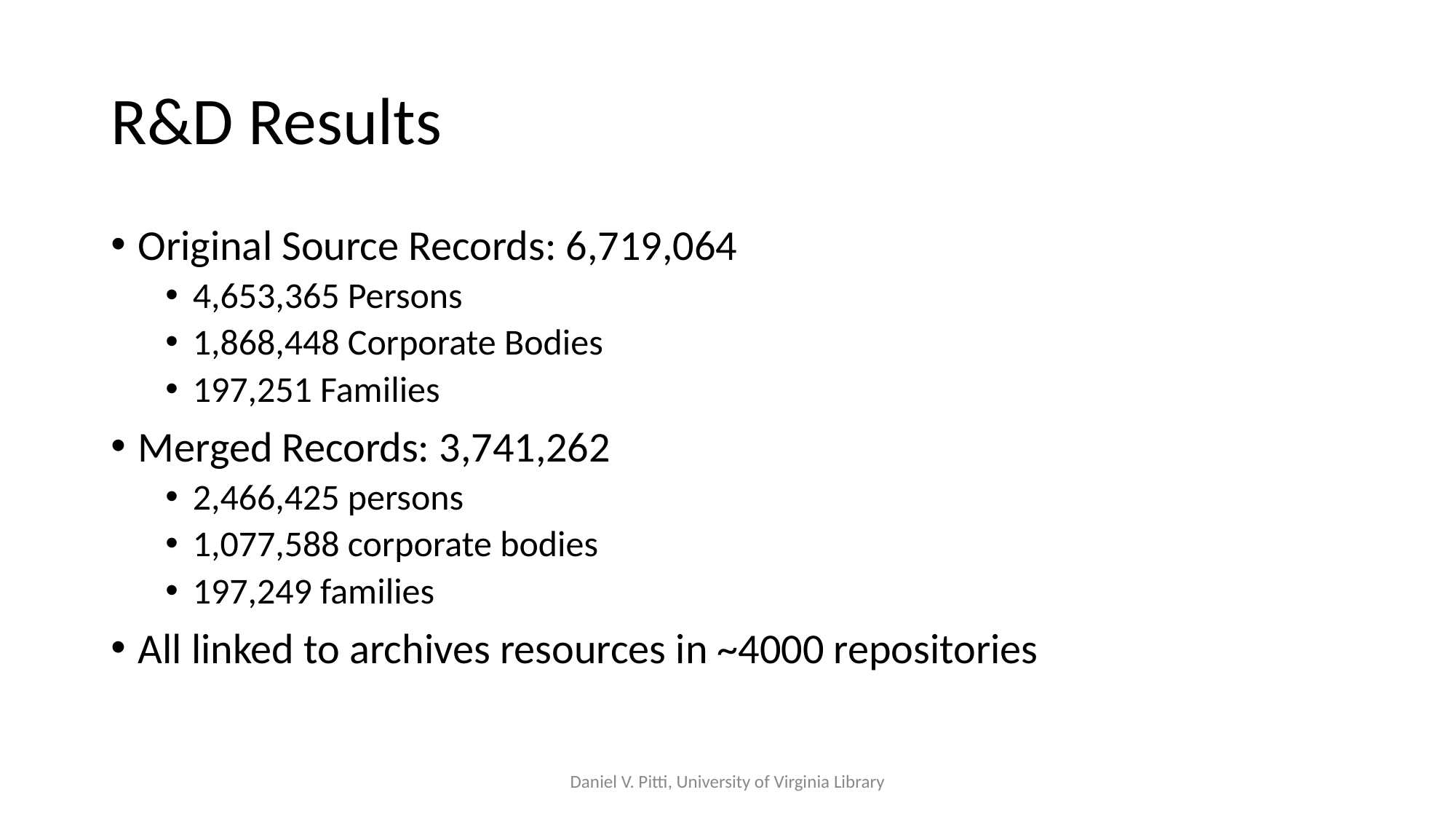

# R&D Results
Original Source Records: 6,719,064
4,653,365 Persons
1,868,448 Corporate Bodies
197,251 Families
Merged Records: 3,741,262
2,466,425 persons
1,077,588 corporate bodies
197,249 families
All linked to archives resources in ~4000 repositories
Daniel V. Pitti, University of Virginia Library